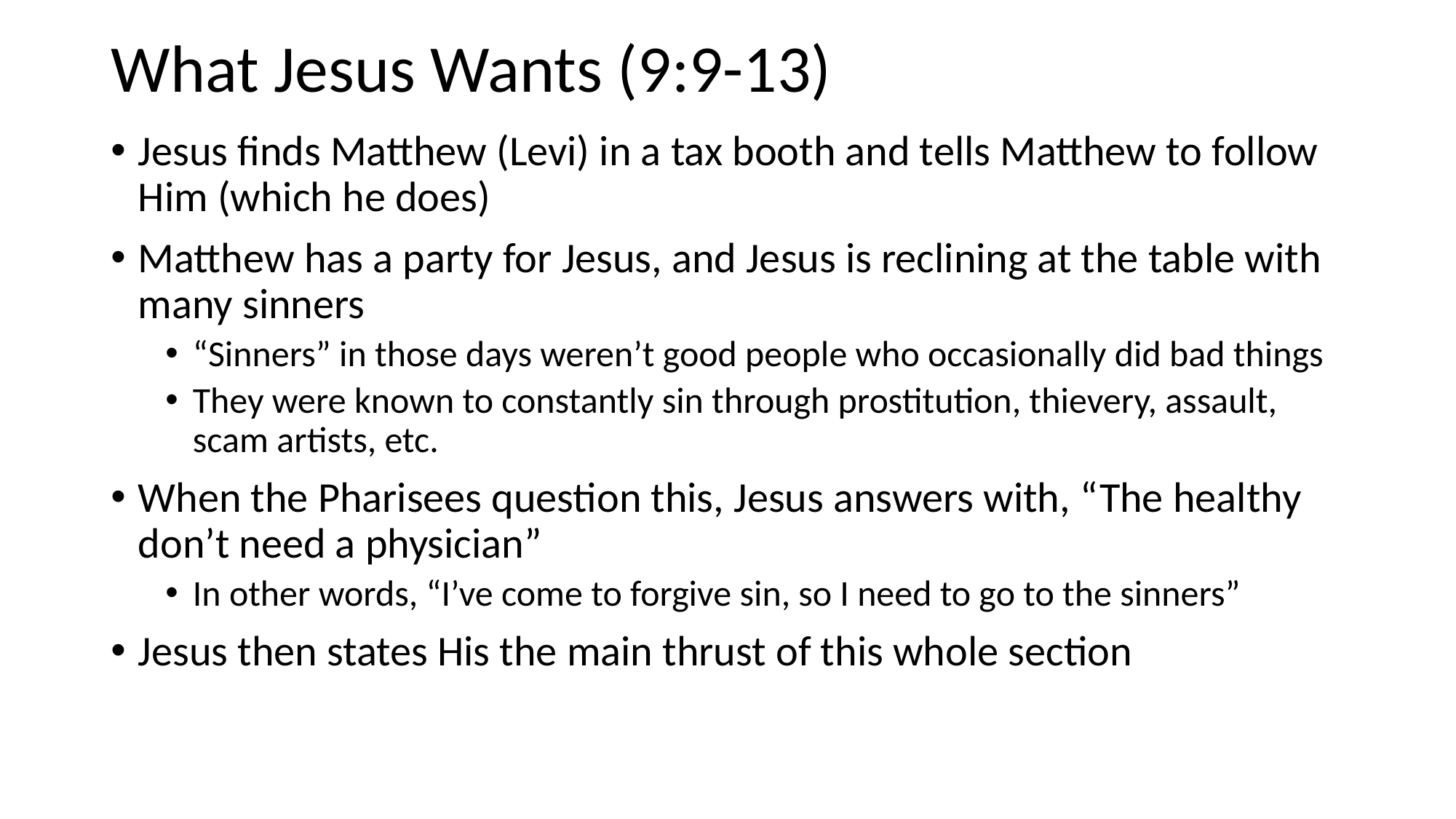

# What Jesus Wants (9:9-13)
Jesus finds Matthew (Levi) in a tax booth and tells Matthew to follow Him (which he does)
Matthew has a party for Jesus, and Jesus is reclining at the table with many sinners
“Sinners” in those days weren’t good people who occasionally did bad things
They were known to constantly sin through prostitution, thievery, assault, scam artists, etc.
When the Pharisees question this, Jesus answers with, “The healthy don’t need a physician”
In other words, “I’ve come to forgive sin, so I need to go to the sinners”
Jesus then states His the main thrust of this whole section